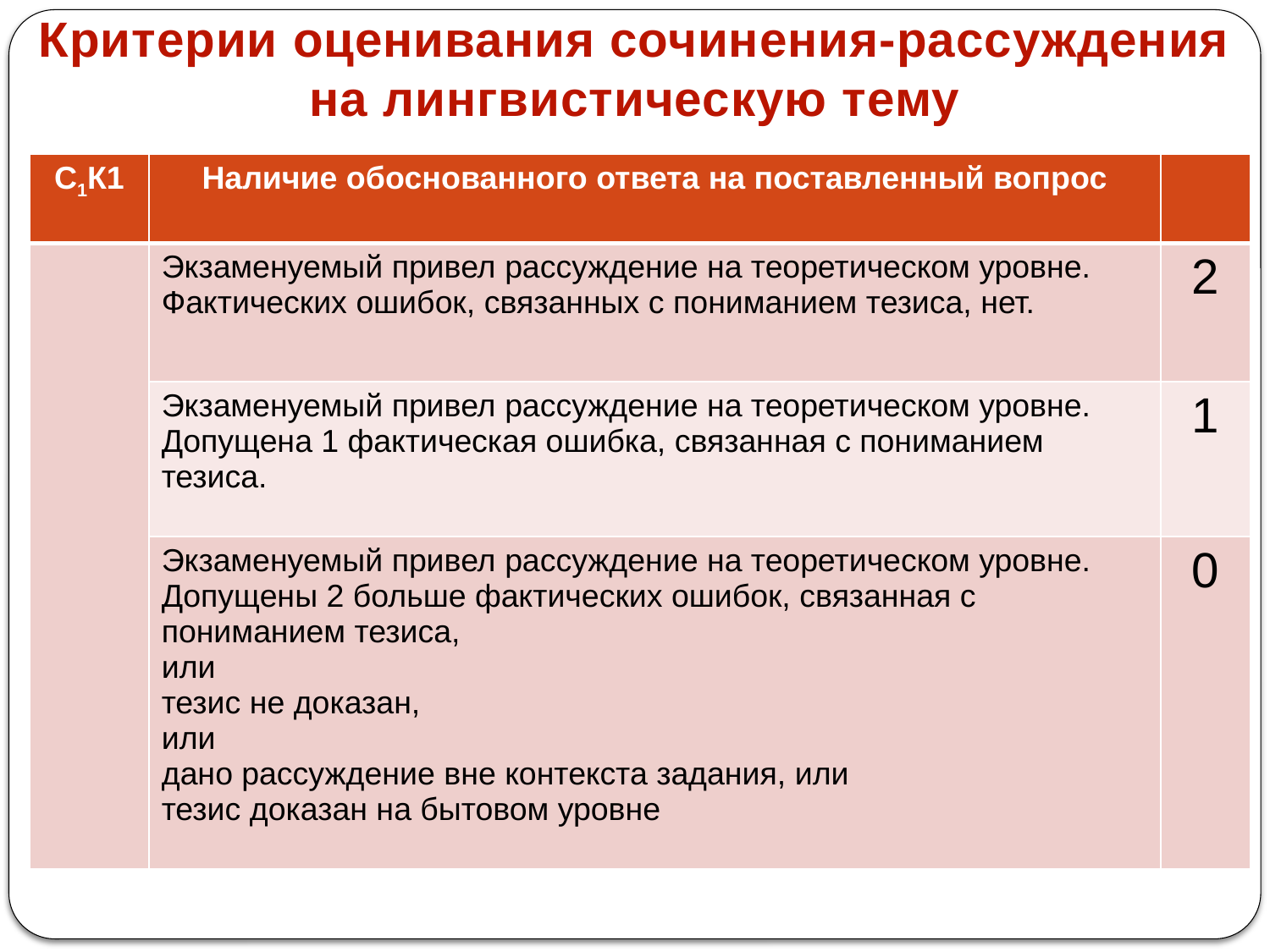

# Критерии оценивания сочинения-рассуждения на лингвистическую тему
| С1К1 | Наличие обоснованного ответа на поставленный вопрос |  |
| --- | --- | --- |
|  | Экзаменуемый привел рассуждение на теоретическом уровне. Фактических ошибок, связанных с пониманием тезиса, нет. | 2 |
|  | Экзаменуемый привел рассуждение на теоретическом уровне. Допущена 1 фактическая ошибка, связанная с пониманием тезиса. | 1 |
|  | Экзаменуемый привел рассуждение на теоретическом уровне. Допущены 2 больше фактических ошибок, связанная с пониманием тезиса, или тезис не доказан, или дано рассуждение вне контекста задания, или тезис доказан на бытовом уровне | 0 |